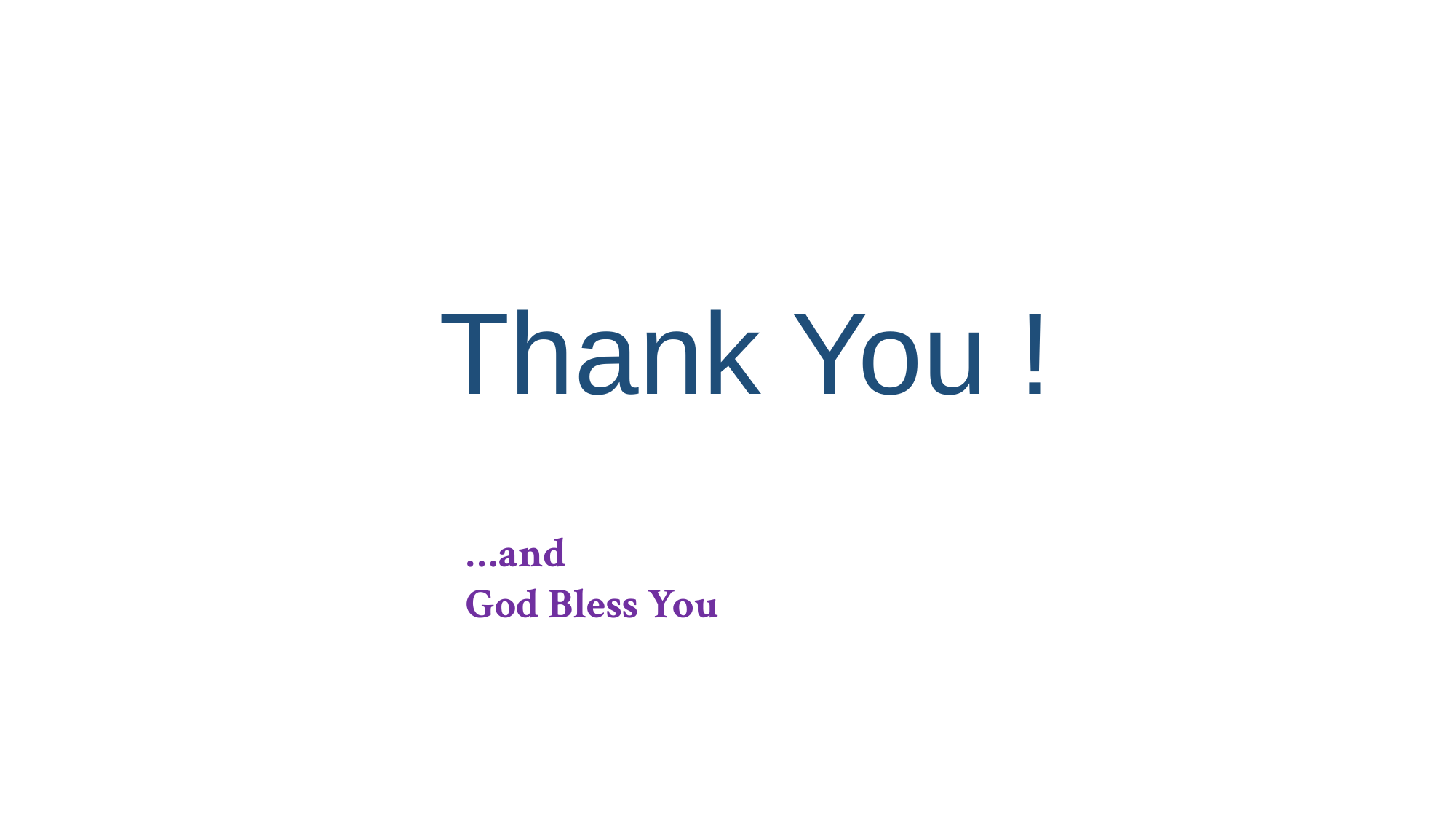

Thank You !
…and
God Bless You